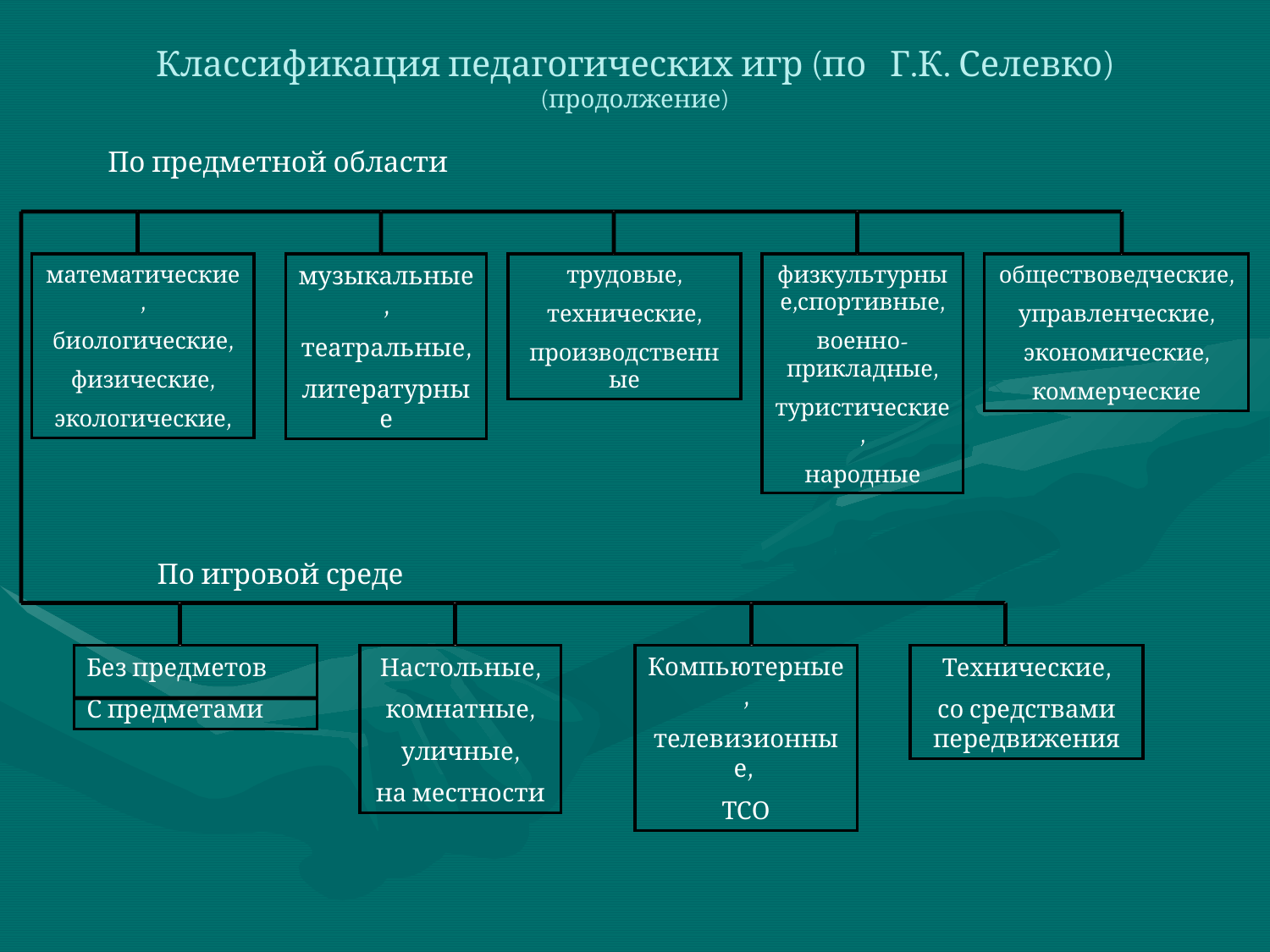

# Классификация педагогических игр (по   Г.К. Селевко) (продолжение)
По предметной области

математические,
биологические,
физические,
экологические,
музыкальные,
театральные,
литературные
трудовые,
технические,
производственные
физкультурные,спортивные,
военно-прикладные,
туристические,
народные
обществоведческие,
управленческие,
экономические,
коммерческие
По игровой среде

Без предметов
С предметами
Настольные,
комнатные,
уличные,
на местности
Компьютерные,
телевизионные,
ТСО
Технические,
со средствами передвижения